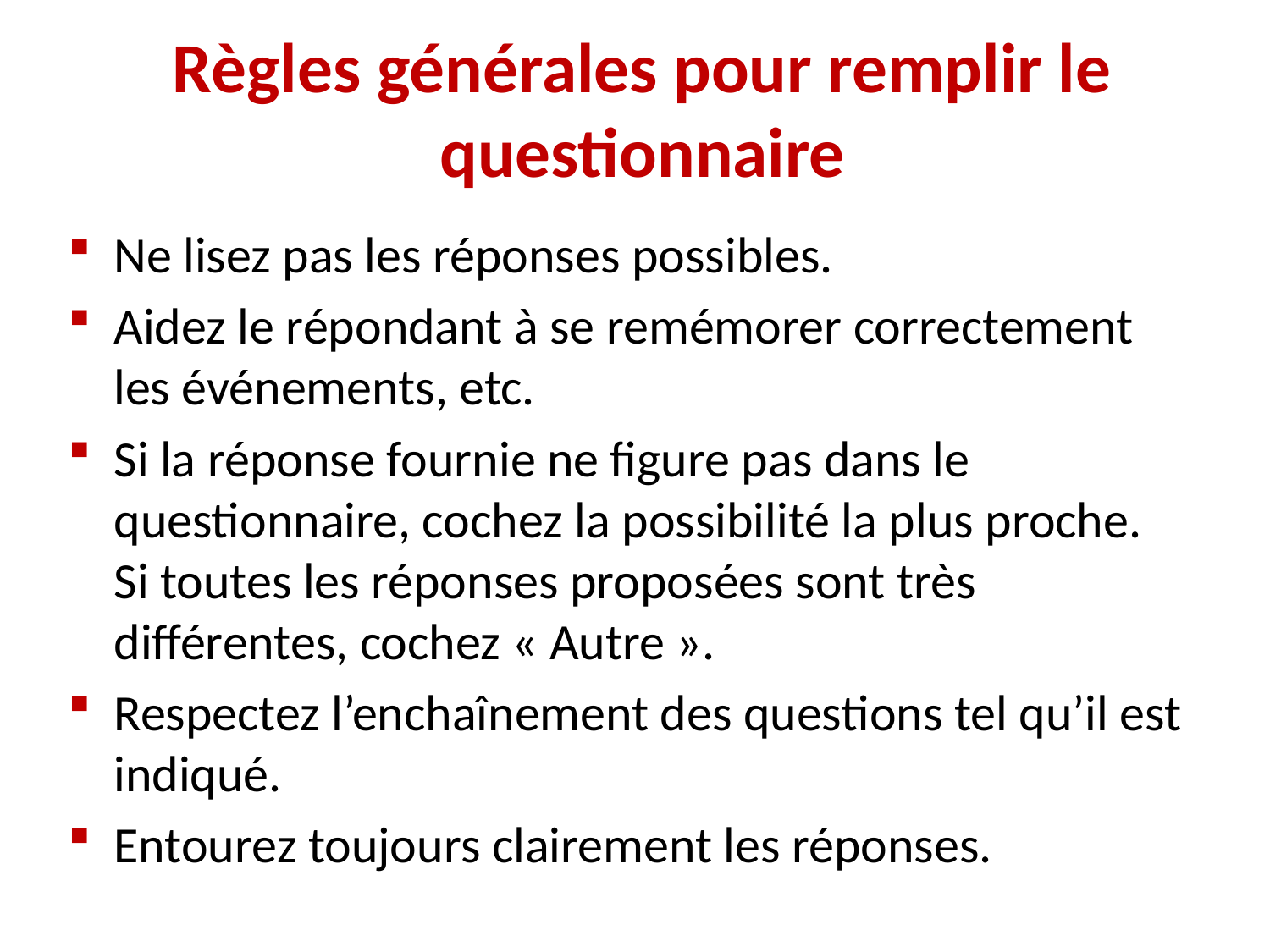

Règles générales pour remplir le questionnaire
Ne lisez pas les réponses possibles.
Aidez le répondant à se remémorer correctement les événements, etc.
Si la réponse fournie ne figure pas dans le questionnaire, cochez la possibilité la plus proche. Si toutes les réponses proposées sont très différentes, cochez « Autre ».
Respectez l’enchaînement des questions tel qu’il est indiqué.
Entourez toujours clairement les réponses.